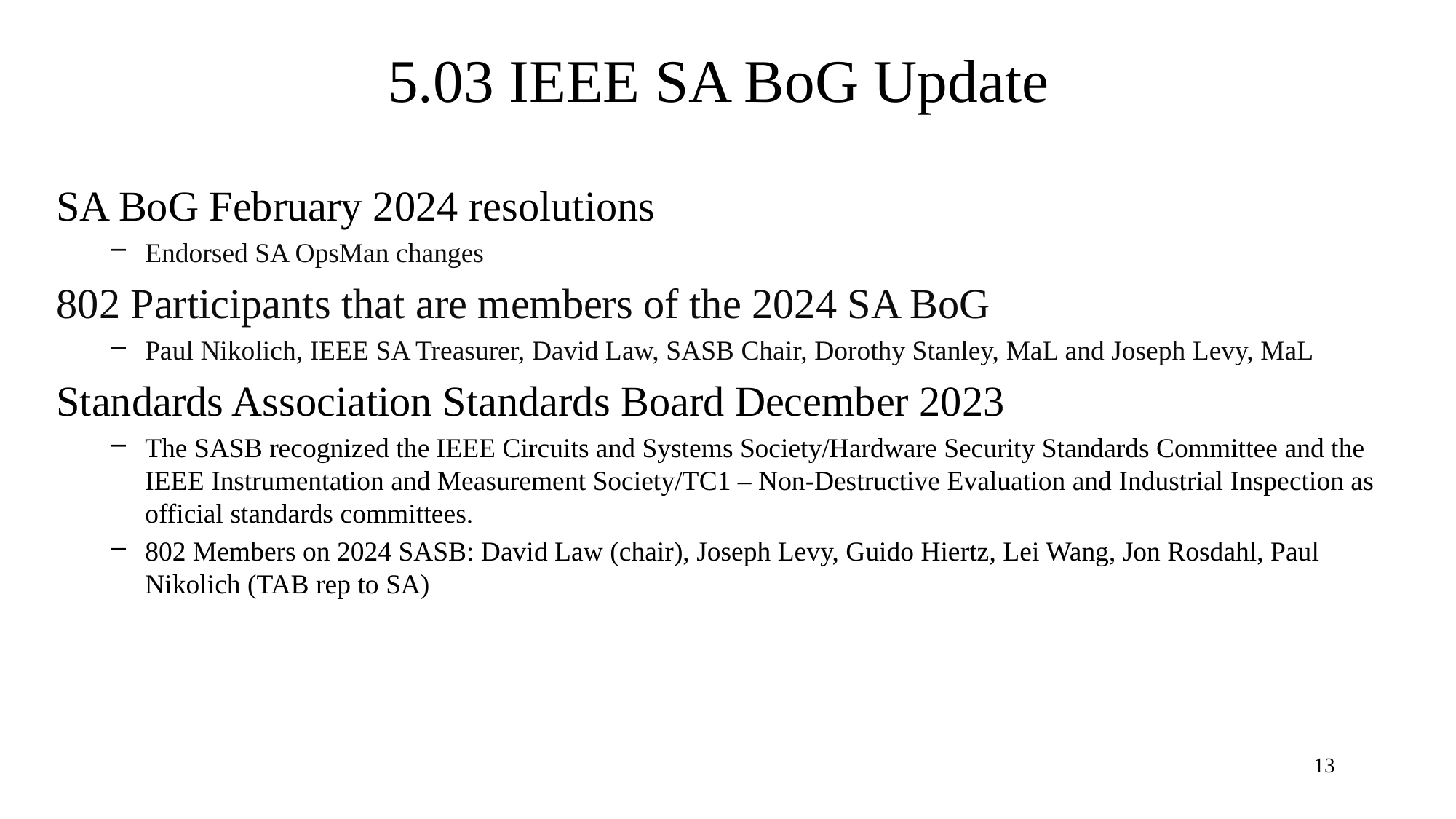

5.03 IEEE SA BoG Update
SA BoG February 2024 resolutions
Endorsed SA OpsMan changes
802 Participants that are members of the 2024 SA BoG
Paul Nikolich, IEEE SA Treasurer, David Law, SASB Chair, Dorothy Stanley, MaL and Joseph Levy, MaL
Standards Association Standards Board December 2023
The SASB recognized the IEEE Circuits and Systems Society/Hardware Security Standards Committee and the IEEE Instrumentation and Measurement Society/TC1 – Non-Destructive Evaluation and Industrial Inspection as official standards committees.
802 Members on 2024 SASB: David Law (chair), Joseph Levy, Guido Hiertz, Lei Wang, Jon Rosdahl, Paul Nikolich (TAB rep to SA)

13